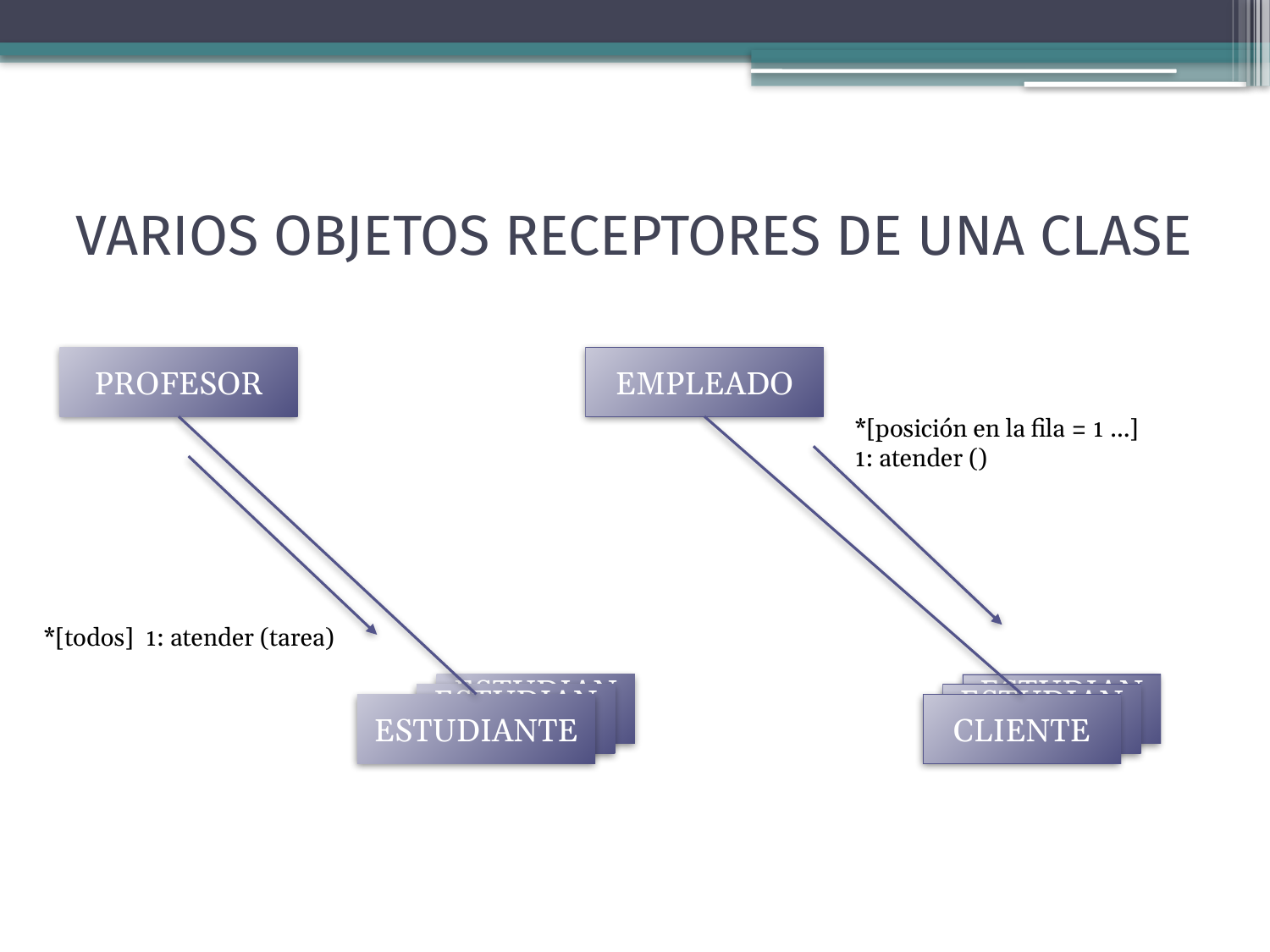

# VARIOS OBJETOS RECEPTORES DE UNA CLASE
PROFESOR
EMPLEADO
*[posición en la fila = 1 …]
1: atender ()
*[todos]  1: atender (tarea)
ESTUDIANTE
ESTUDIANTE
ESTUDIANTE
ESTUDIANTE
ESTUDIANTE
CLIENTE